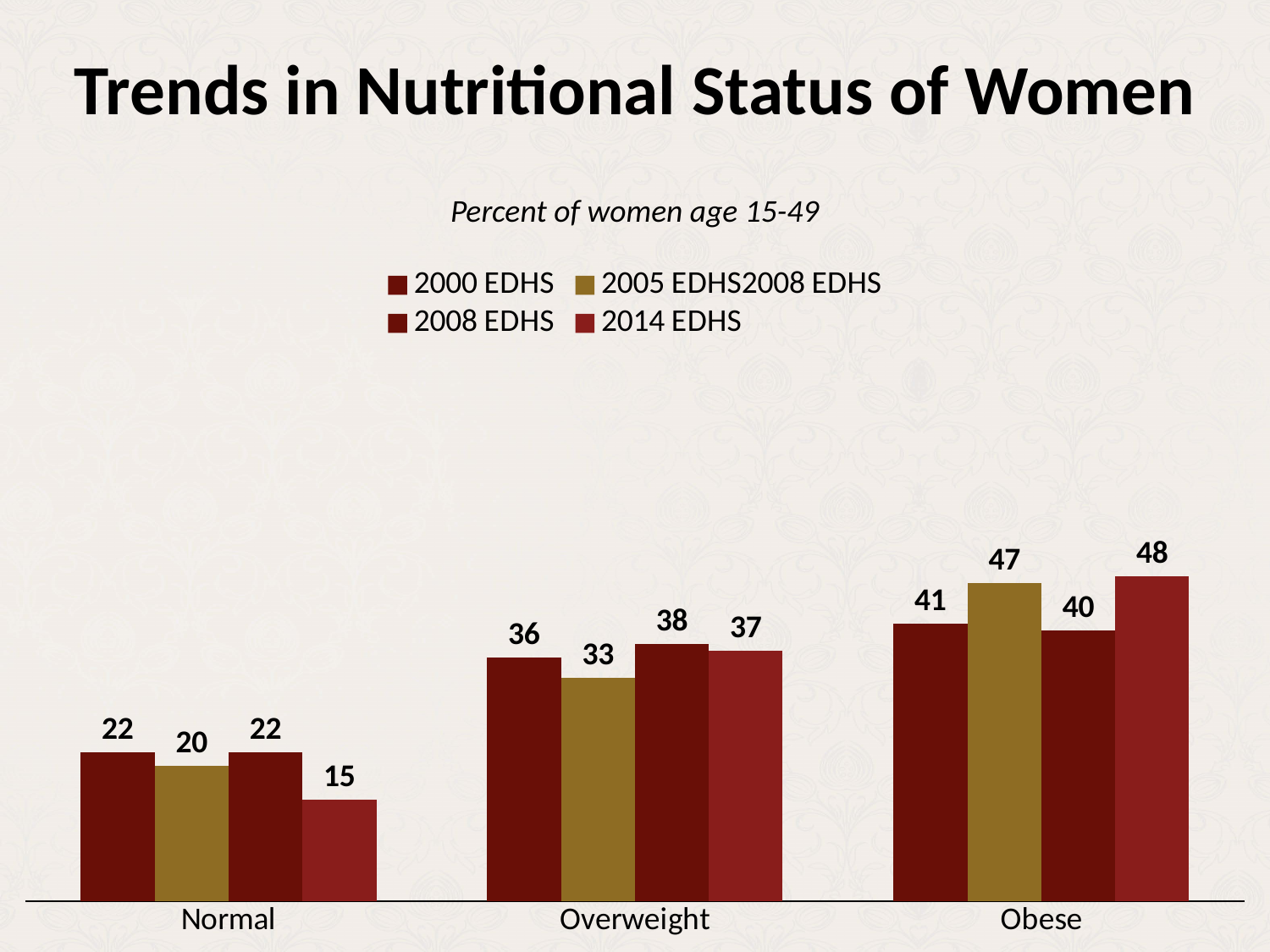

# Trends in Nutritional Status of Women
Percent of women age 15-49

### Chart

| Category | 2000 EDHS | 2005 EDHS2008 EDHS | 2008 EDHS | 2014 EDHS |
|---|---|---|---|---|
| Normal | 22.0 | 20.0 | 22.0 | 15.0 |
| Overweight | 36.0 | 33.0 | 38.0 | 37.0 |
| Obese | 41.0 | 47.0 | 40.0 | 48.0 |